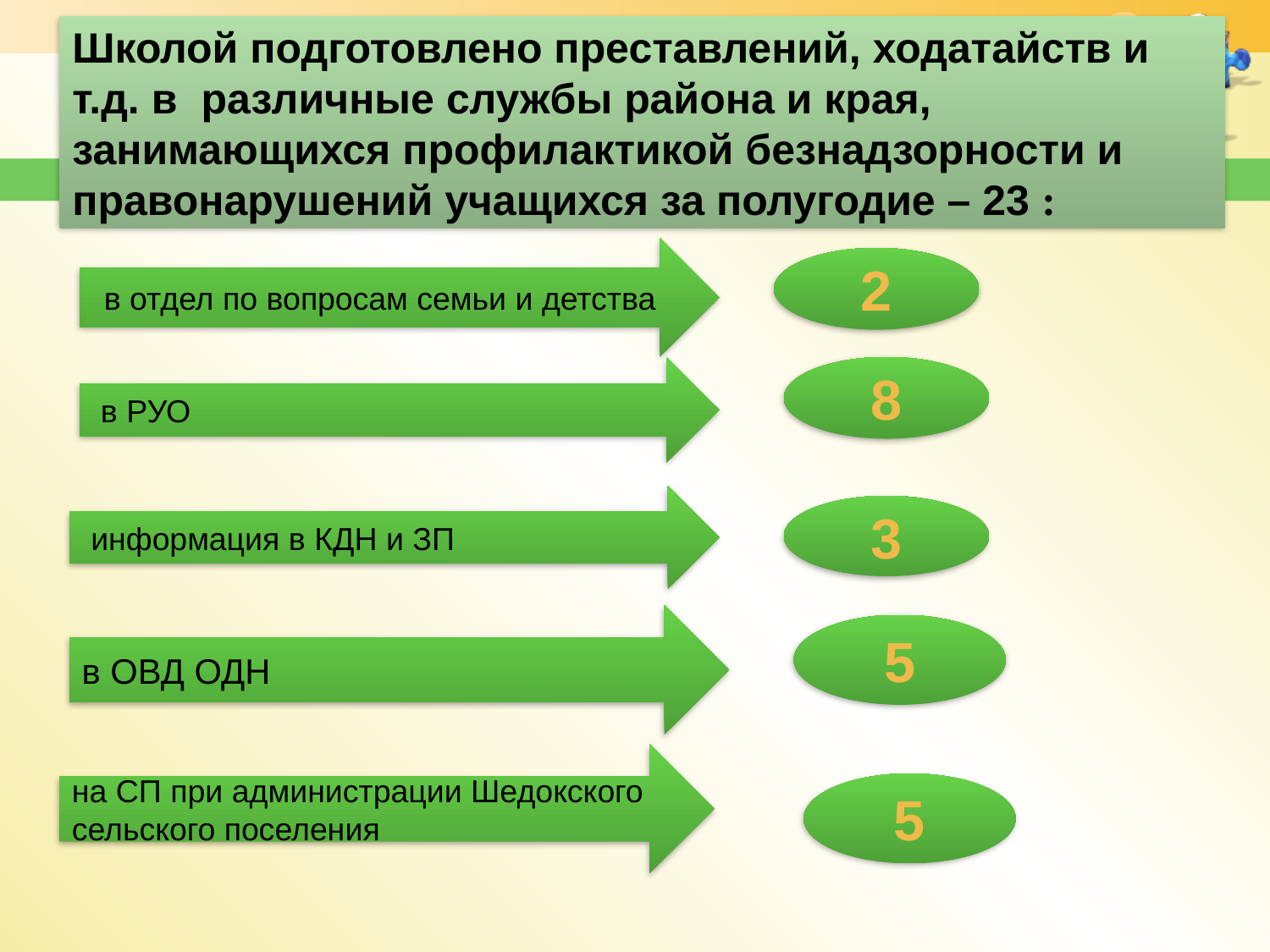

# Школой подготовлено преставлений, ходатайств и т.д. в  различные службы района и края, занимающихся профилактикой безнадзорности и правонарушений учащихся за полугодие – 23 :
в отдел по вопросам семьи и детства
2
 в РУО
8
 информация в КДН и ЗП
3
в ОВД ОДН
5
на СП при администрации Шедокского сельского поселения
5